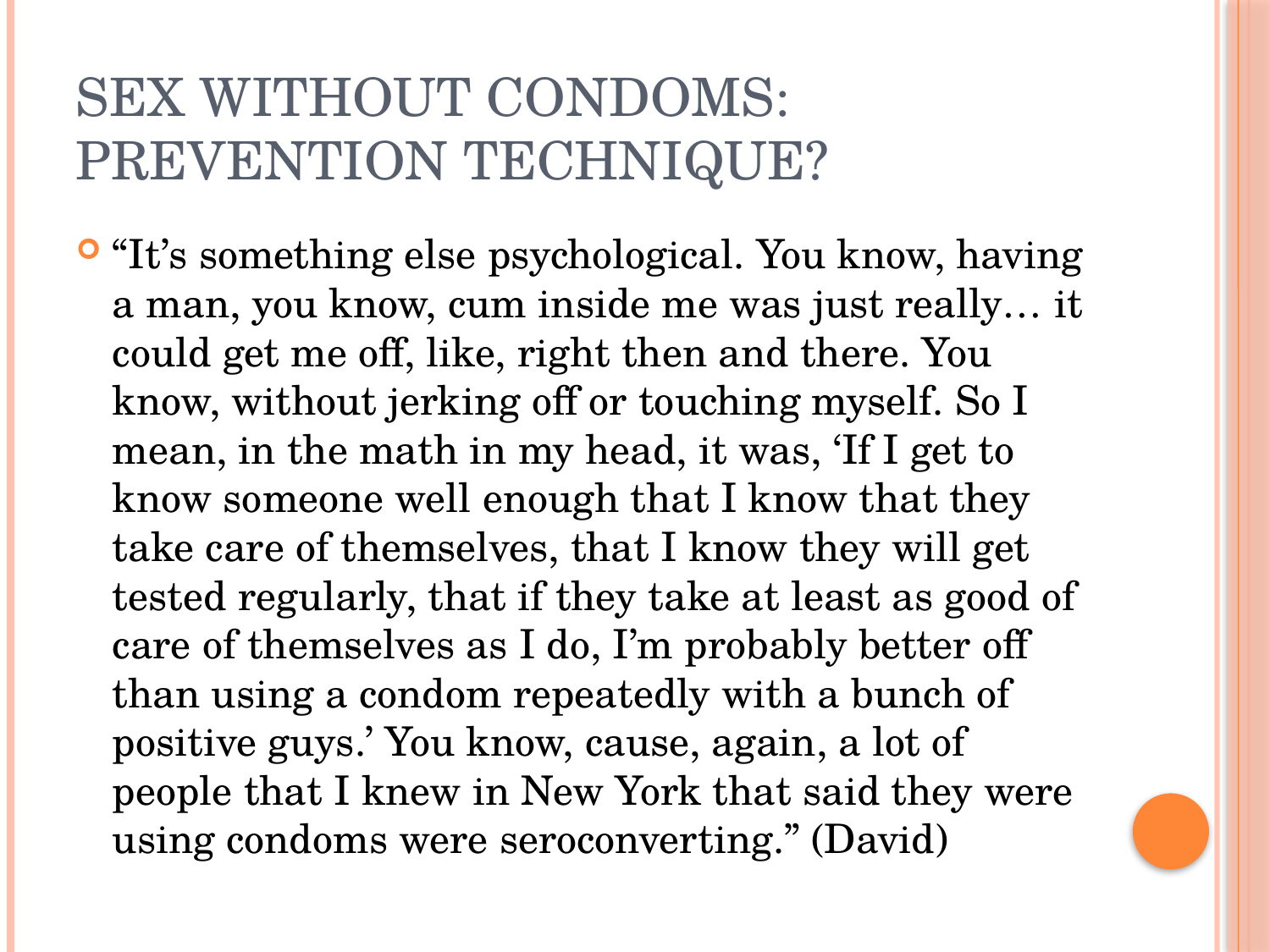

# Sex Without Condoms: Prevention Technique?
“It’s something else psychological. You know, having a man, you know, cum inside me was just really… it could get me off, like, right then and there. You know, without jerking off or touching myself. So I mean, in the math in my head, it was, ‘If I get to know someone well enough that I know that they take care of themselves, that I know they will get tested regularly, that if they take at least as good of care of themselves as I do, I’m probably better off than using a condom repeatedly with a bunch of positive guys.’ You know, cause, again, a lot of people that I knew in New York that said they were using condoms were seroconverting.” (David)